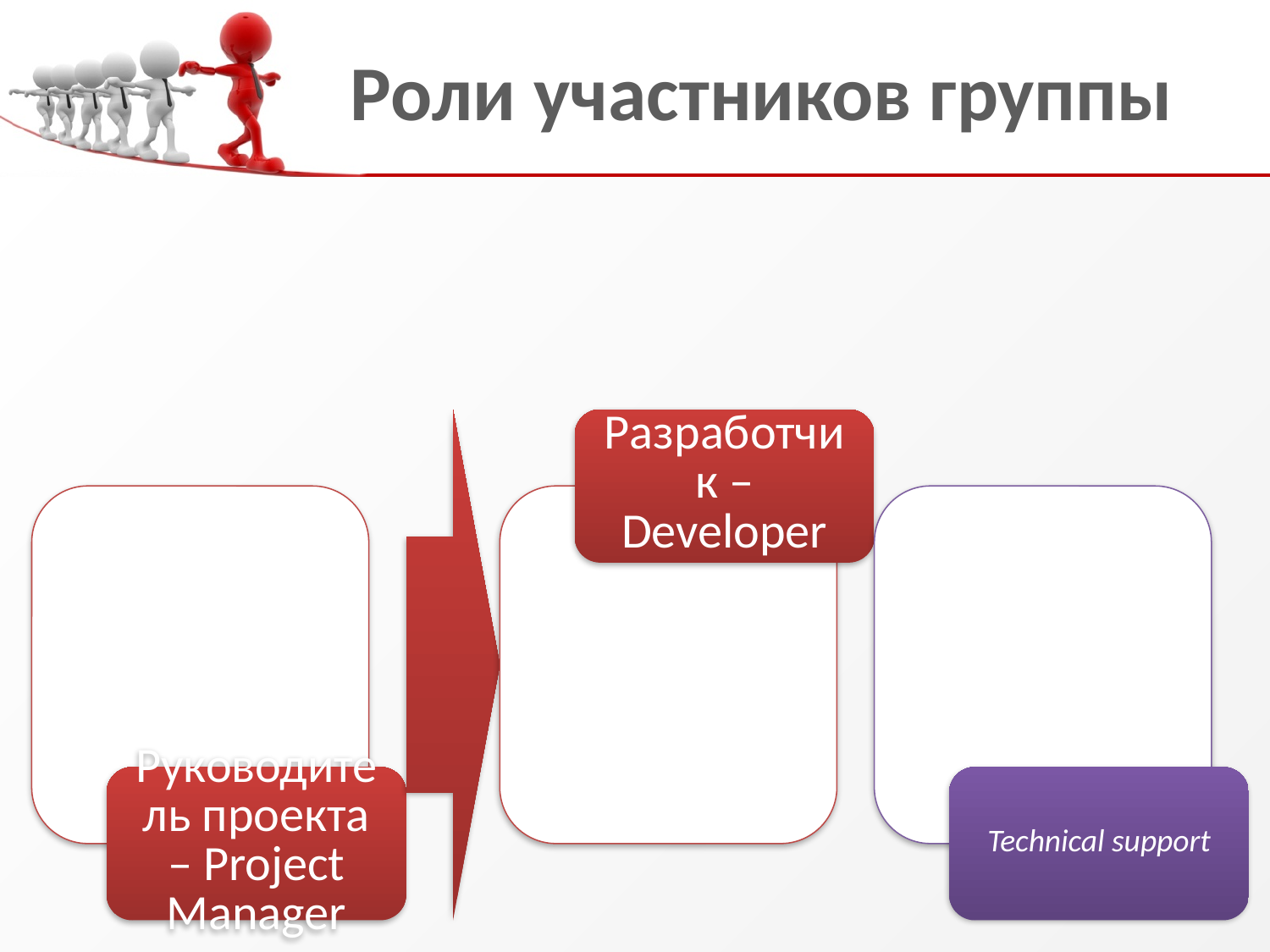

# Роли участников группы
Руководитель проекта – Project Manager
Разработчик – Developer
Technical support